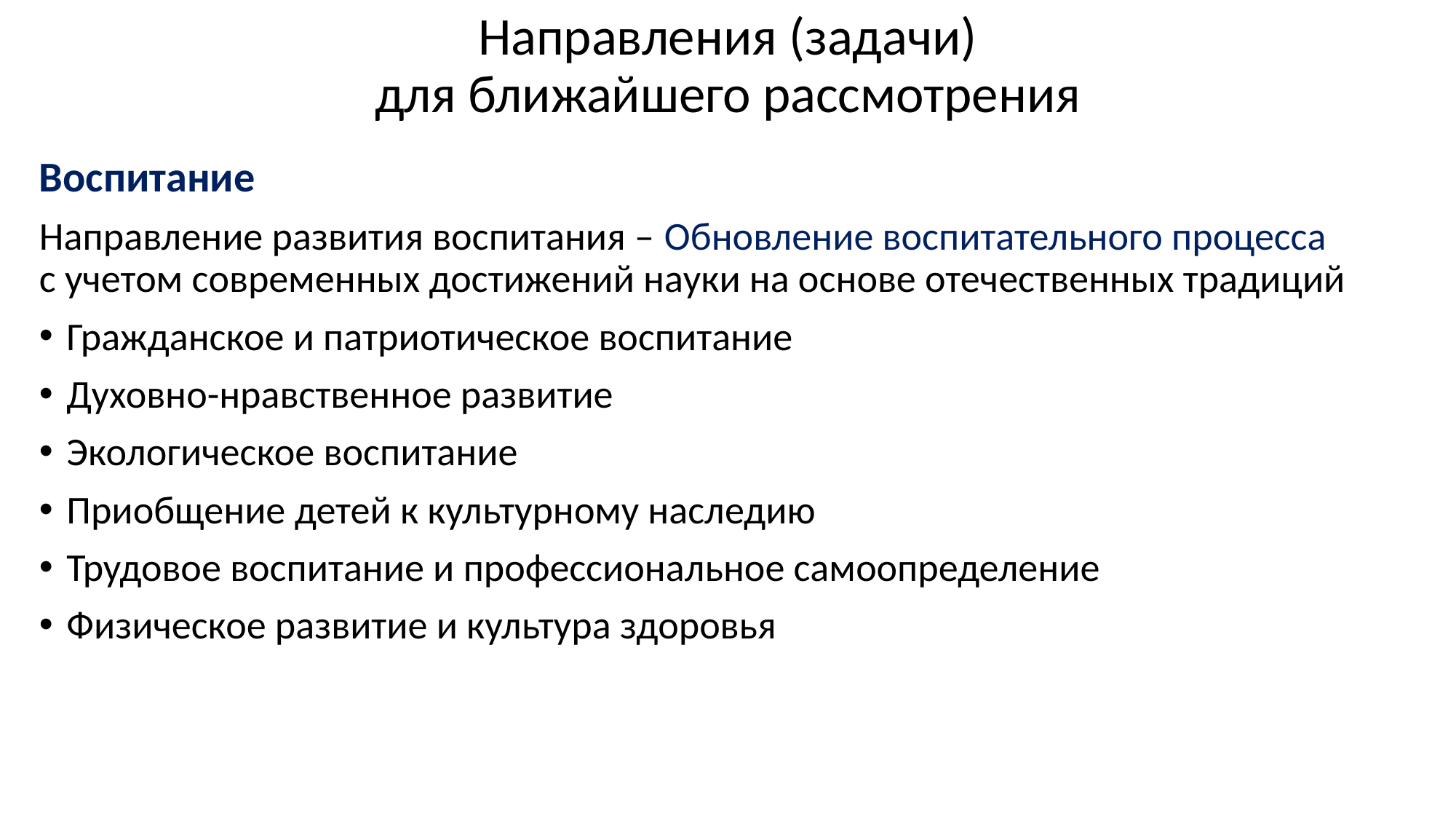

Направления (задачи)
для ближайшего рассмотрения
Воспитание
Направление развития воспитания – Обновление воспитательного процесса
с учетом современных достижений науки на основе отечественных традиций
Гражданское и патриотическое воспитание
Духовно-нравственное развитие
Экологическое воспитание
Приобщение детей к культурному наследию
Трудовое воспитание и профессиональное самоопределение
Физическое развитие и культура здоровья